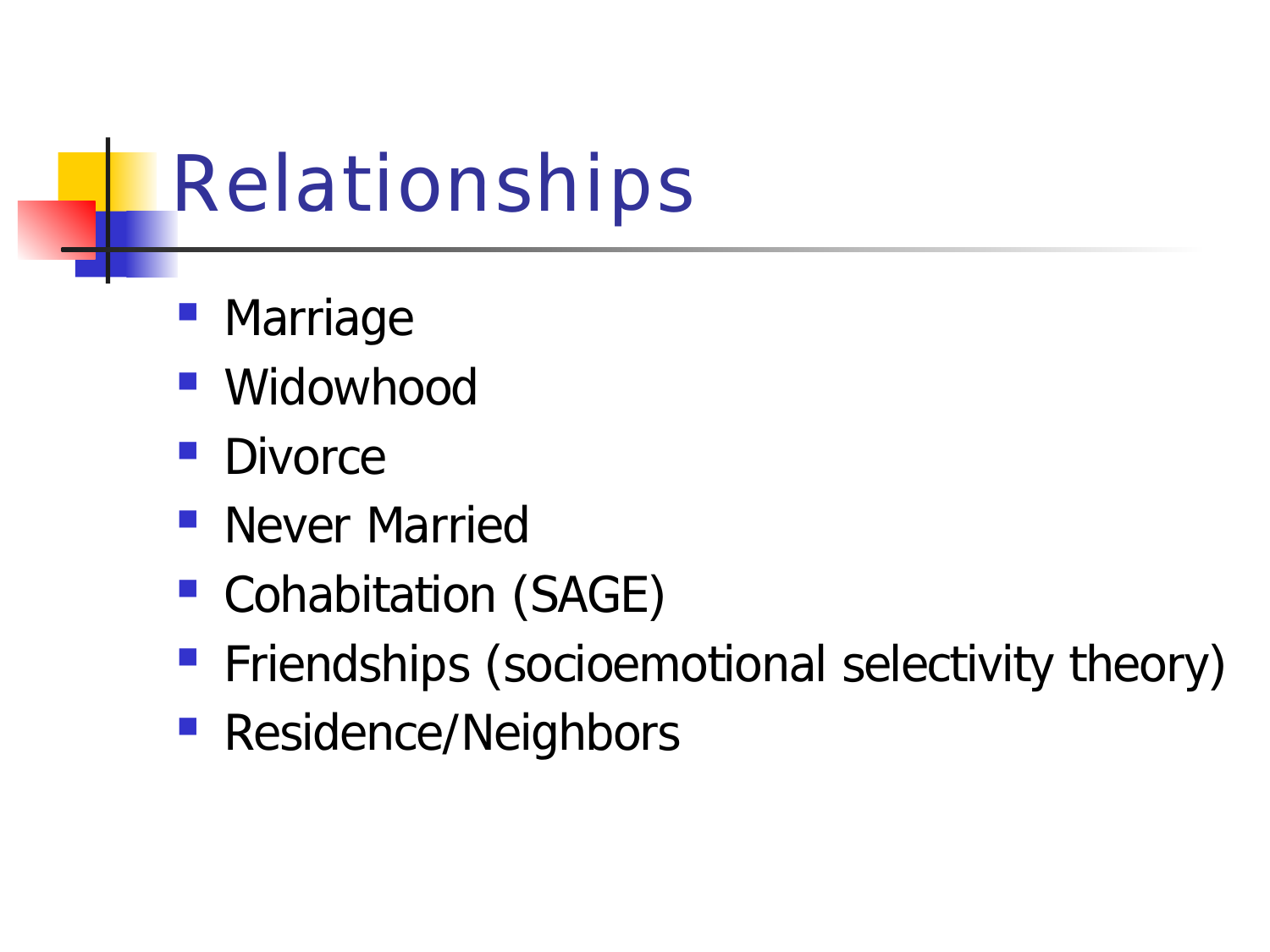

# Relationships
Marriage
Widowhood
Divorce
Never Married
Cohabitation (SAGE)
Friendships (socioemotional selectivity theory)
Residence/Neighbors